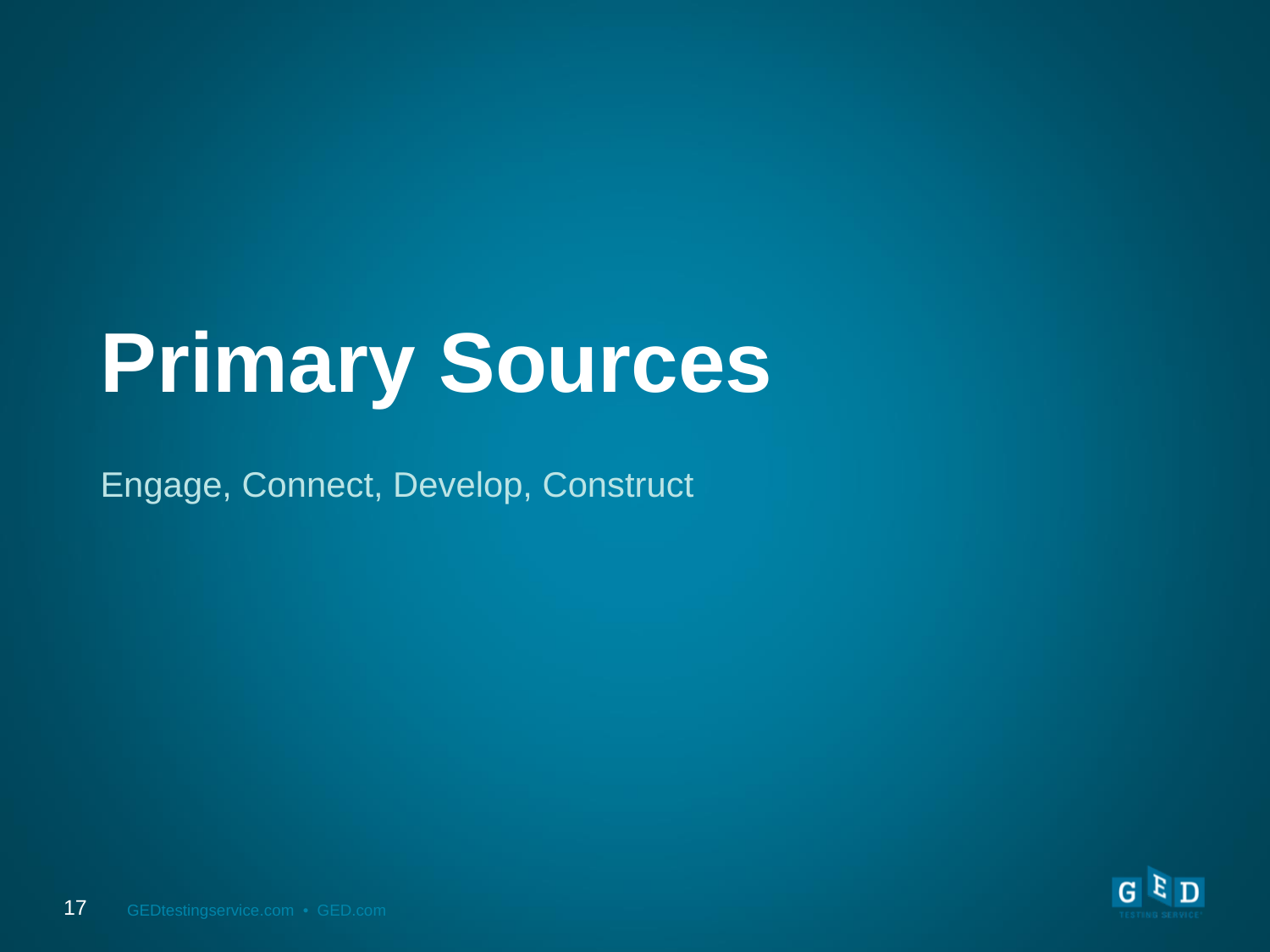

# Primary Sources
Engage, Connect, Develop, Construct
17